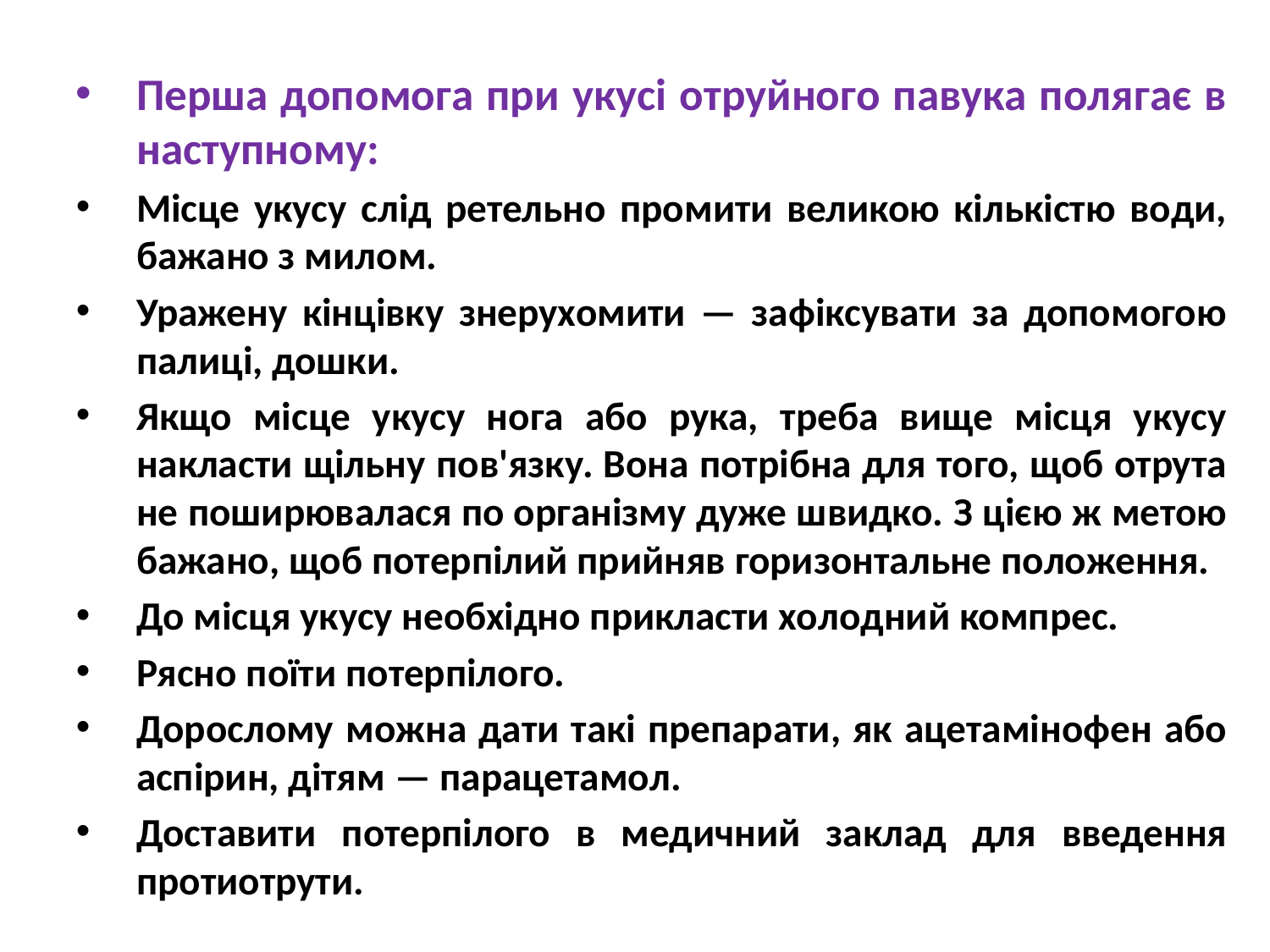

Перша допомога при укусі отруйного павука полягає в наступному:
Місце укусу слід ретельно промити великою кількістю води, бажано з милом.
Уражену кінцівку знерухомити — зафіксувати за допомогою палиці, дошки.
Якщо місце укусу нога або рука, треба вище місця укусу накласти щільну пов'язку. Вона потрібна для того, щоб отрута не поширювалася по організму дуже швидко. З цією ж метою бажано, щоб потерпілий прийняв горизонтальне положення.
До місця укусу необхідно прикласти холодний компрес.
Рясно поїти потерпілого.
Дорослому можна дати такі препарати, як ацетамінофен або аспірин, дітям — парацетамол.
Доставити потерпілого в медичний заклад для введення протиотрути.